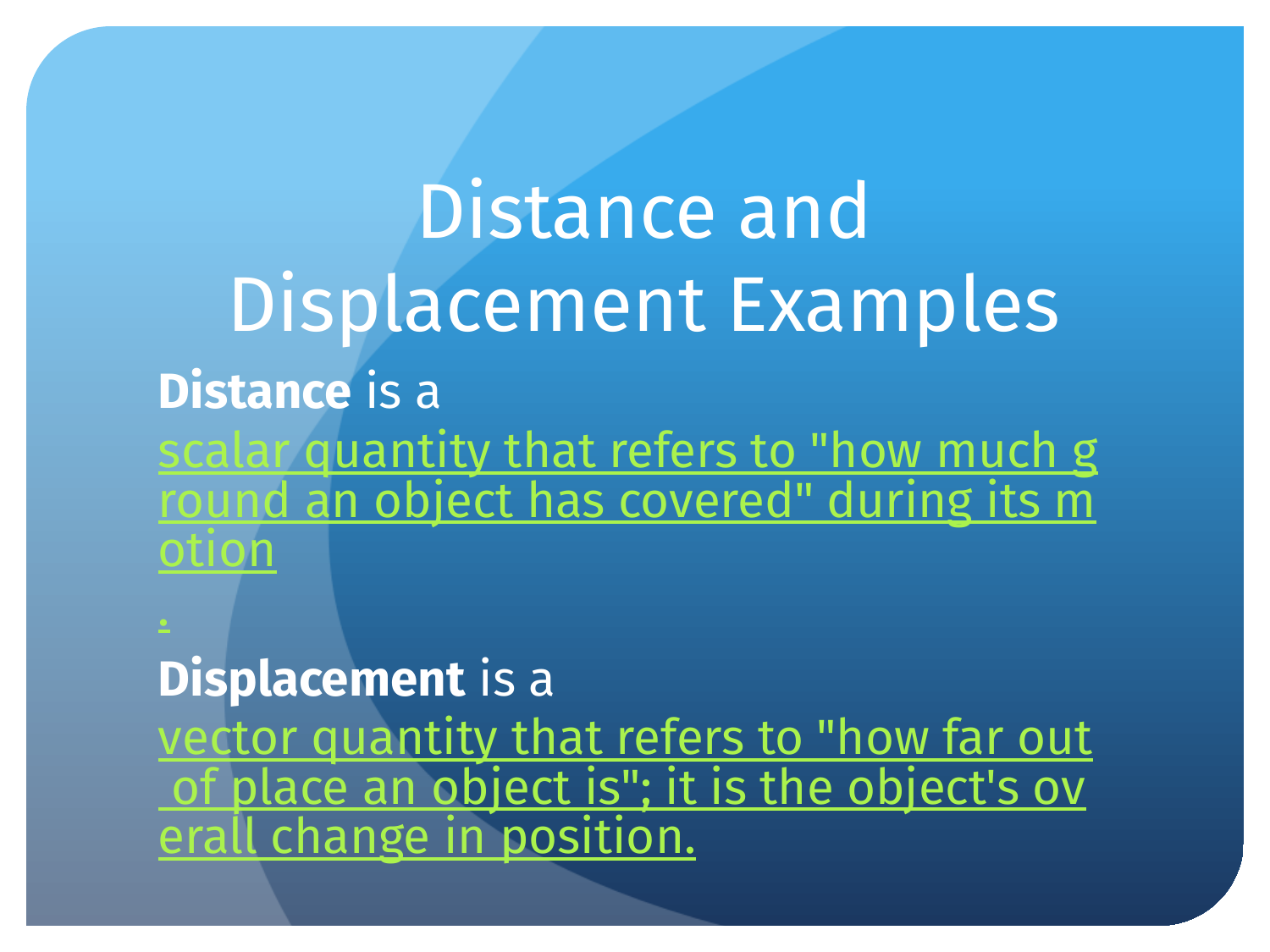

# Distance and Displacement Examples
Distance is a scalar quantity that refers to "how much ground an object has covered" during its motion.
Displacement is a vector quantity that refers to "how far out of place an object is"; it is the object's overall change in position.